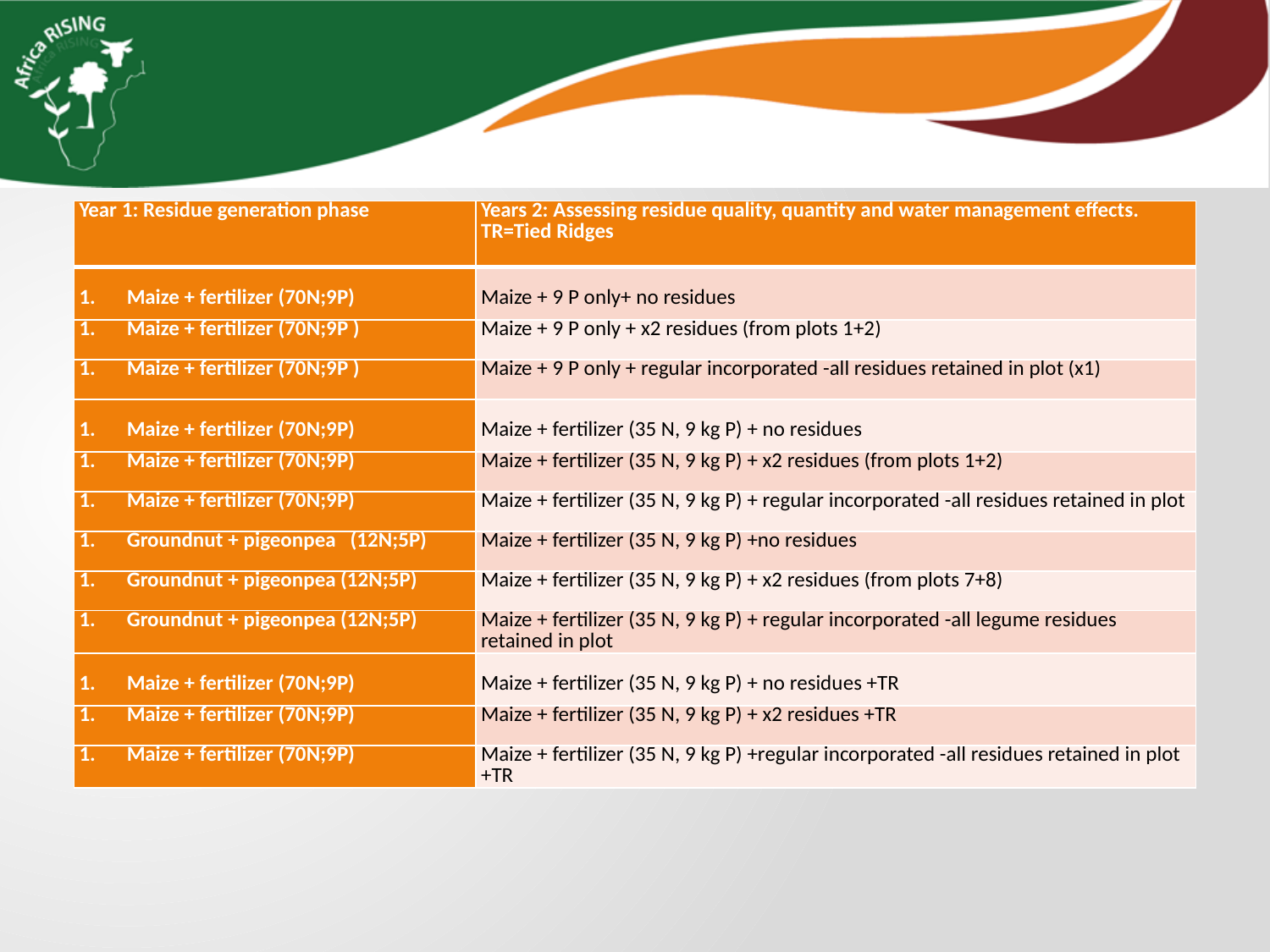

| Year 1: Residue generation phase | Years 2: Assessing residue quality, quantity and water management effects. TR=Tied Ridges |
| --- | --- |
| Maize + fertilizer (70N;9P) | Maize + 9 P only+ no residues |
| Maize + fertilizer (70N;9P ) | Maize + 9 P only + x2 residues (from plots 1+2) |
| Maize + fertilizer (70N;9P ) | Maize + 9 P only + regular incorporated -all residues retained in plot (x1) |
| Maize + fertilizer (70N;9P) | Maize + fertilizer (35 N, 9 kg P) + no residues |
| Maize + fertilizer (70N;9P) | Maize + fertilizer (35 N, 9 kg P) + x2 residues (from plots 1+2) |
| Maize + fertilizer (70N;9P) | Maize + fertilizer (35 N, 9 kg P) + regular incorporated -all residues retained in plot |
| Groundnut + pigeonpea (12N;5P) | Maize + fertilizer (35 N, 9 kg P) +no residues |
| Groundnut + pigeonpea (12N;5P) | Maize + fertilizer (35 N, 9 kg P) + x2 residues (from plots 7+8) |
| Groundnut + pigeonpea (12N;5P) | Maize + fertilizer (35 N, 9 kg P) + regular incorporated -all legume residues retained in plot |
| Maize + fertilizer (70N;9P) | Maize + fertilizer (35 N, 9 kg P) + no residues +TR |
| Maize + fertilizer (70N;9P) | Maize + fertilizer (35 N, 9 kg P) + x2 residues +TR |
| Maize + fertilizer (70N;9P) | Maize + fertilizer (35 N, 9 kg P) +regular incorporated -all residues retained in plot +TR |